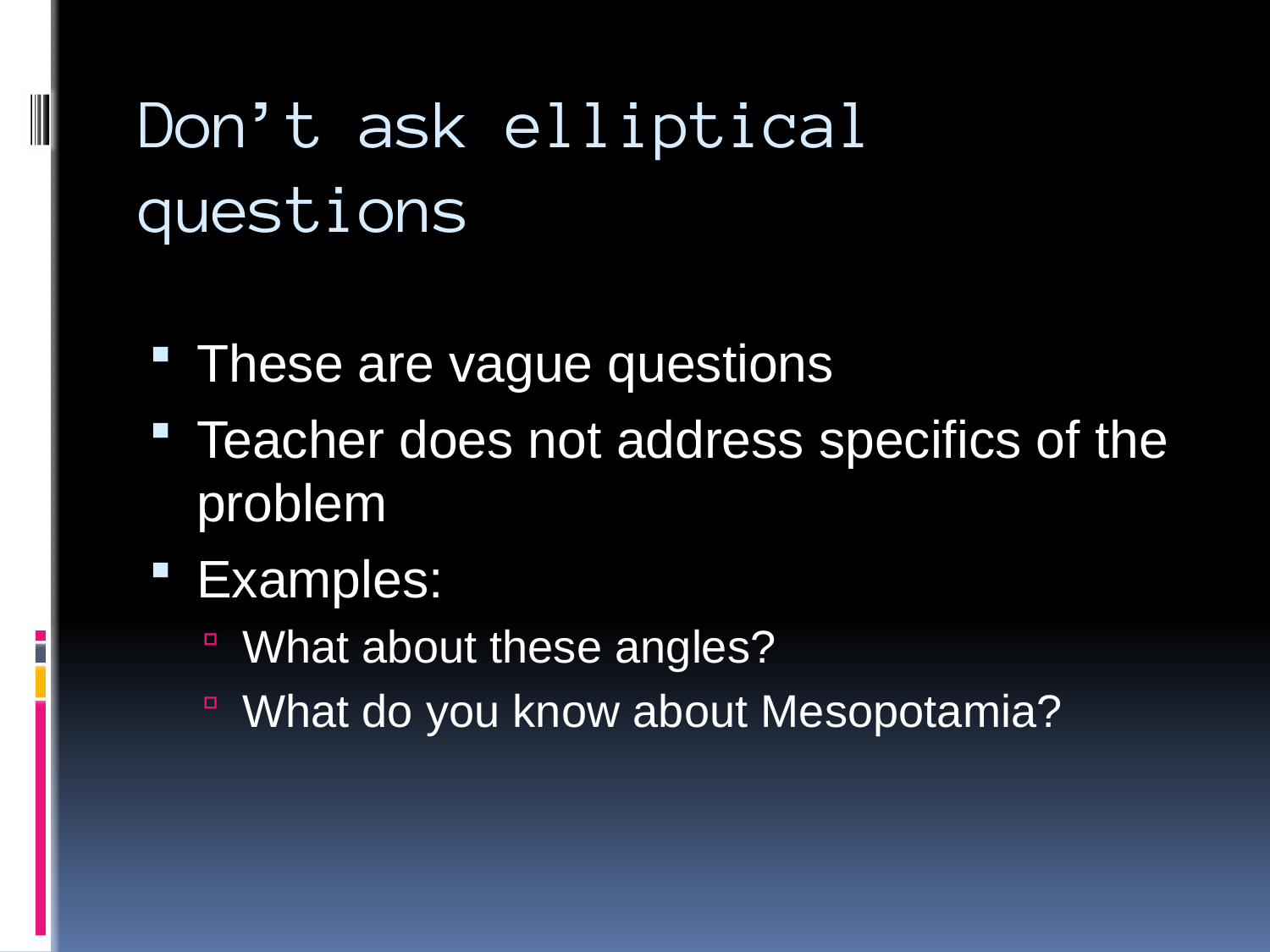

# Don’t ask elliptical questions

These are vague questions
Teacher does not address specifics of the problem
Examples:
What about these angles?
What do you know about Mesopotamia?